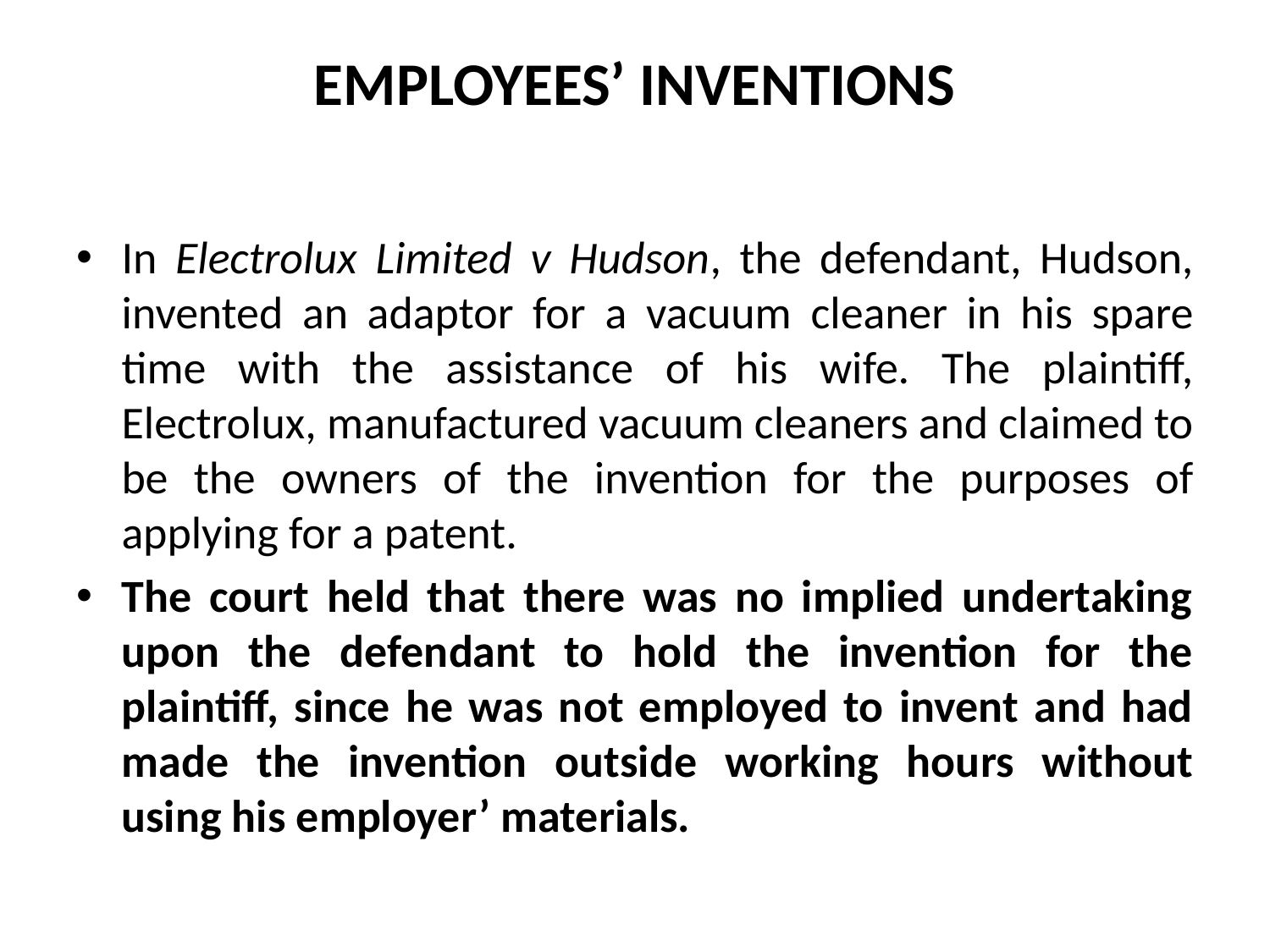

# EMPLOYEES’ INVENTIONS
In Electrolux Limited v Hudson, the defendant, Hudson, invented an adaptor for a vacuum cleaner in his spare time with the assistance of his wife. The plaintiff, Electrolux, manufactured vacuum cleaners and claimed to be the owners of the invention for the purposes of applying for a patent.
The court held that there was no implied undertaking upon the defendant to hold the invention for the plaintiff, since he was not employed to invent and had made the invention outside working hours without using his employer’ materials.